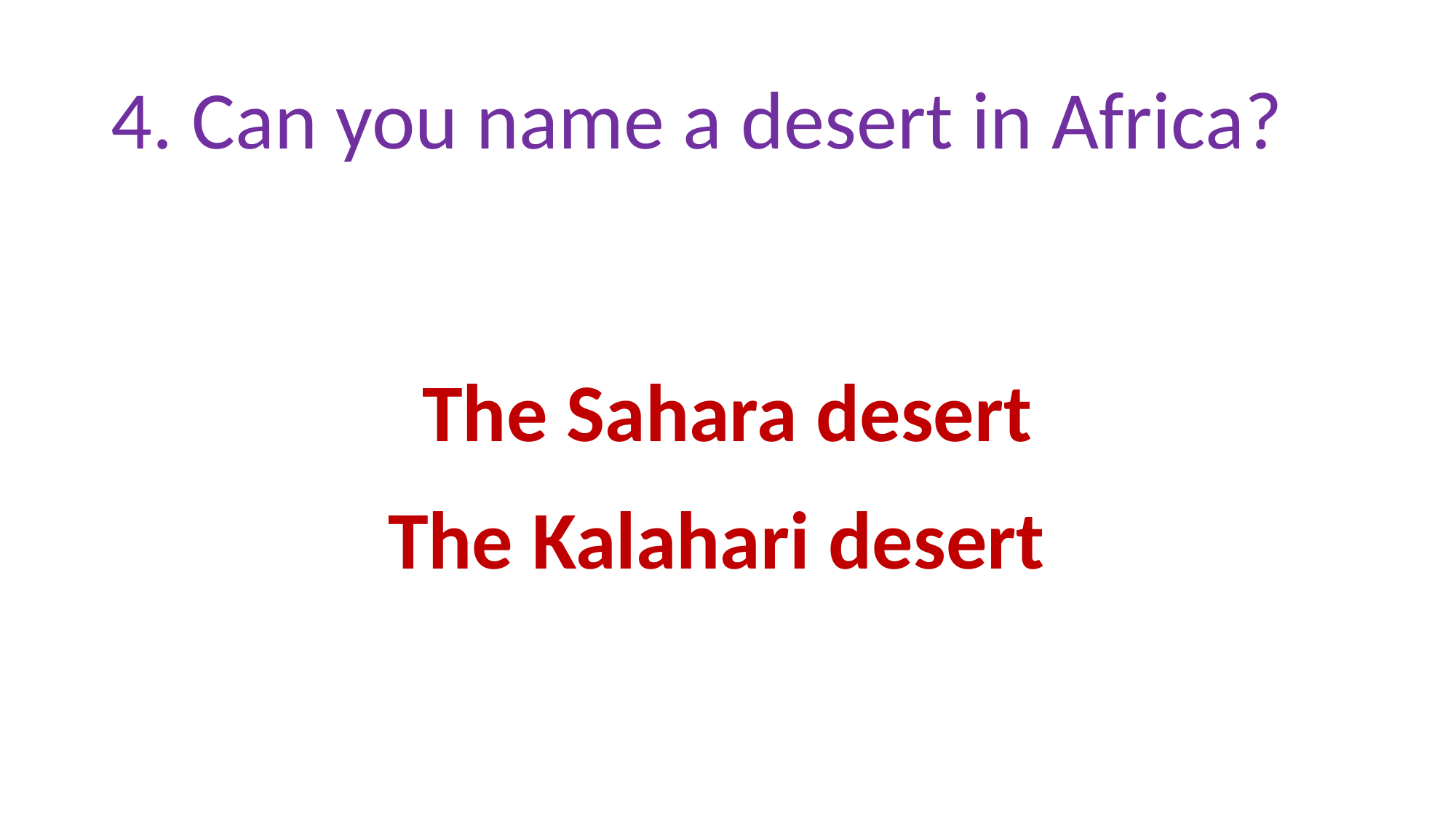

# 4. Can you name a desert in Africa?
The Sahara desert
The Kalahari desert